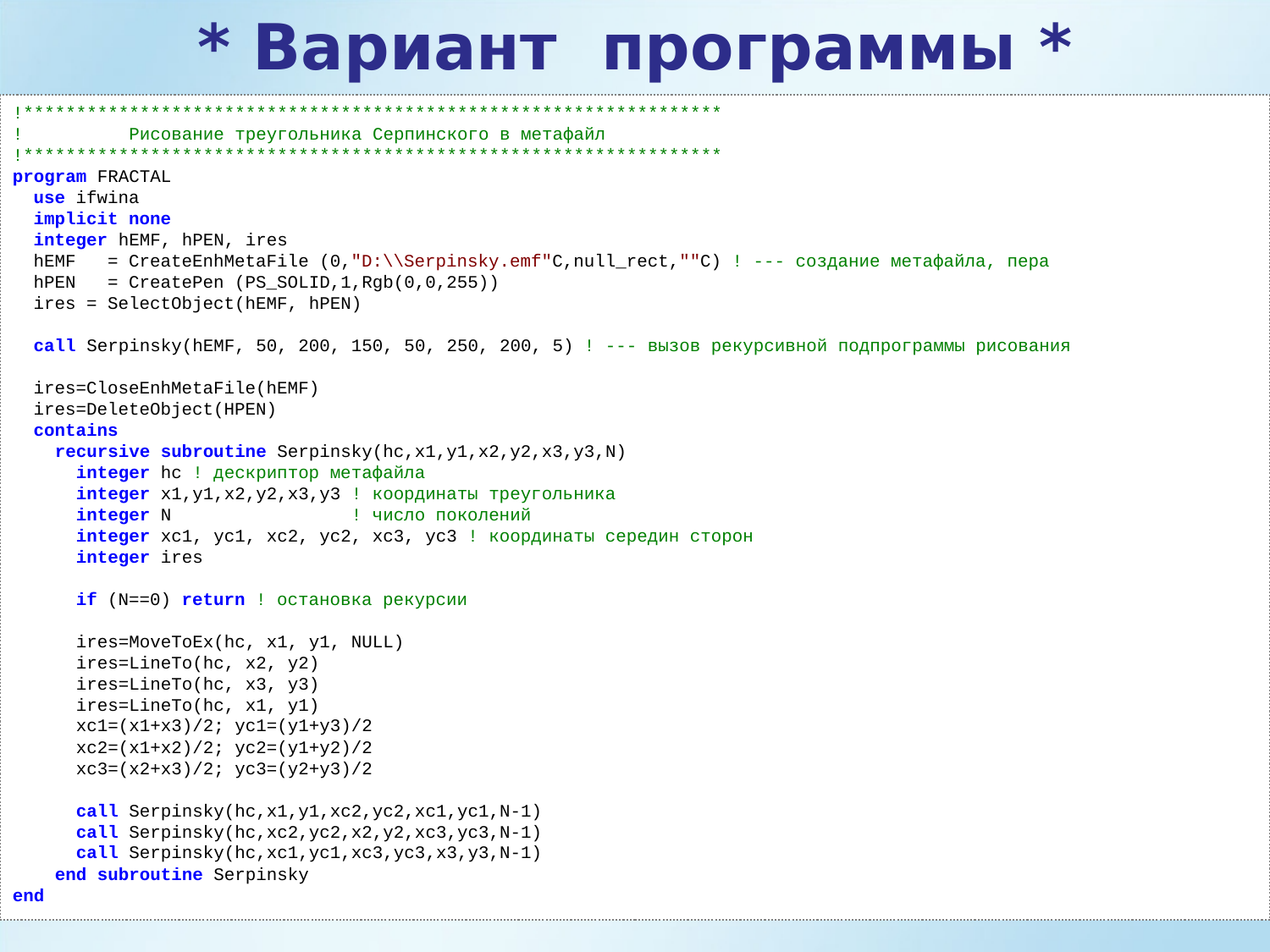

* Вариант  программы *
!******************************************************************
!          Рисование треугольника Серпинского в метафайл
!******************************************************************
program FRACTAL
  use ifwina
  implicit none
  integer hEMF, hPEN, ires
  hEMF   = CreateEnhMetaFile (0,"D:\\Serpinsky.emf"C,null_rect,""C) ! --- создание метафайла, пера
  hPEN   = CreatePen (PS_SOLID,1,Rgb(0,0,255))
  ires = SelectObject(hEMF, hPEN)

  call Serpinsky(hEMF, 50, 200, 150, 50, 250, 200, 5) ! --- вызов рекурсивной подпрограммы рисования

  ires=CloseEnhMetaFile(hEMF)
  ires=DeleteObject(HPEN)
  contains
    recursive subroutine Serpinsky(hc,x1,y1,x2,y2,x3,y3,N)
      integer hc ! дескриптор метафайла
      integer x1,y1,x2,y2,x3,y3 ! координаты треугольника
      integer N                 ! число поколений
      integer xc1, yc1, xc2, yc2, xc3, yc3 ! координаты середин сторон
      integer ires

      if (N==0) return ! остановка рекурсии

      ires=MoveToEx(hc, x1, y1, NULL)
      ires=LineTo(hc, x2, y2)
      ires=LineTo(hc, x3, y3)
      ires=LineTo(hc, x1, y1)
      xc1=(x1+x3)/2; yc1=(y1+y3)/2
      xc2=(x1+x2)/2; yc2=(y1+y2)/2
      xc3=(x2+x3)/2; yc3=(y2+y3)/2

      call Serpinsky(hc,x1,y1,xc2,yc2,xc1,yc1,N-1)
      call Serpinsky(hc,xc2,yc2,x2,y2,xc3,yc3,N-1)
      call Serpinsky(hc,xc1,yc1,xc3,yc3,x3,y3,N-1)
    end subroutine Serpinsky
end